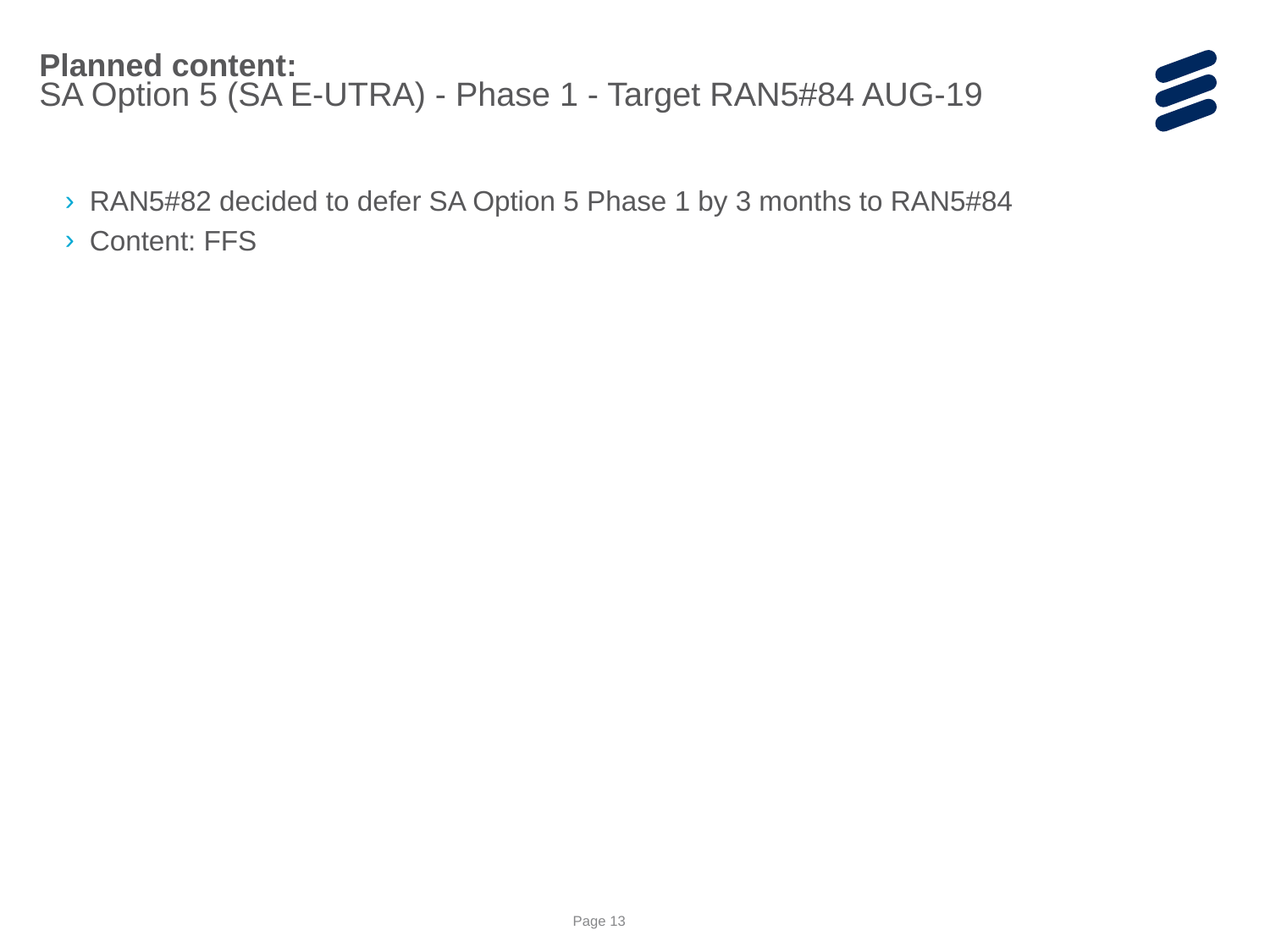

Planned content:
SA Option 5 (SA E-UTRA) - Phase 1 - Target RAN5#84 AUG-19
RAN5#82 decided to defer SA Option 5 Phase 1 by 3 months to RAN5#84
Content: FFS